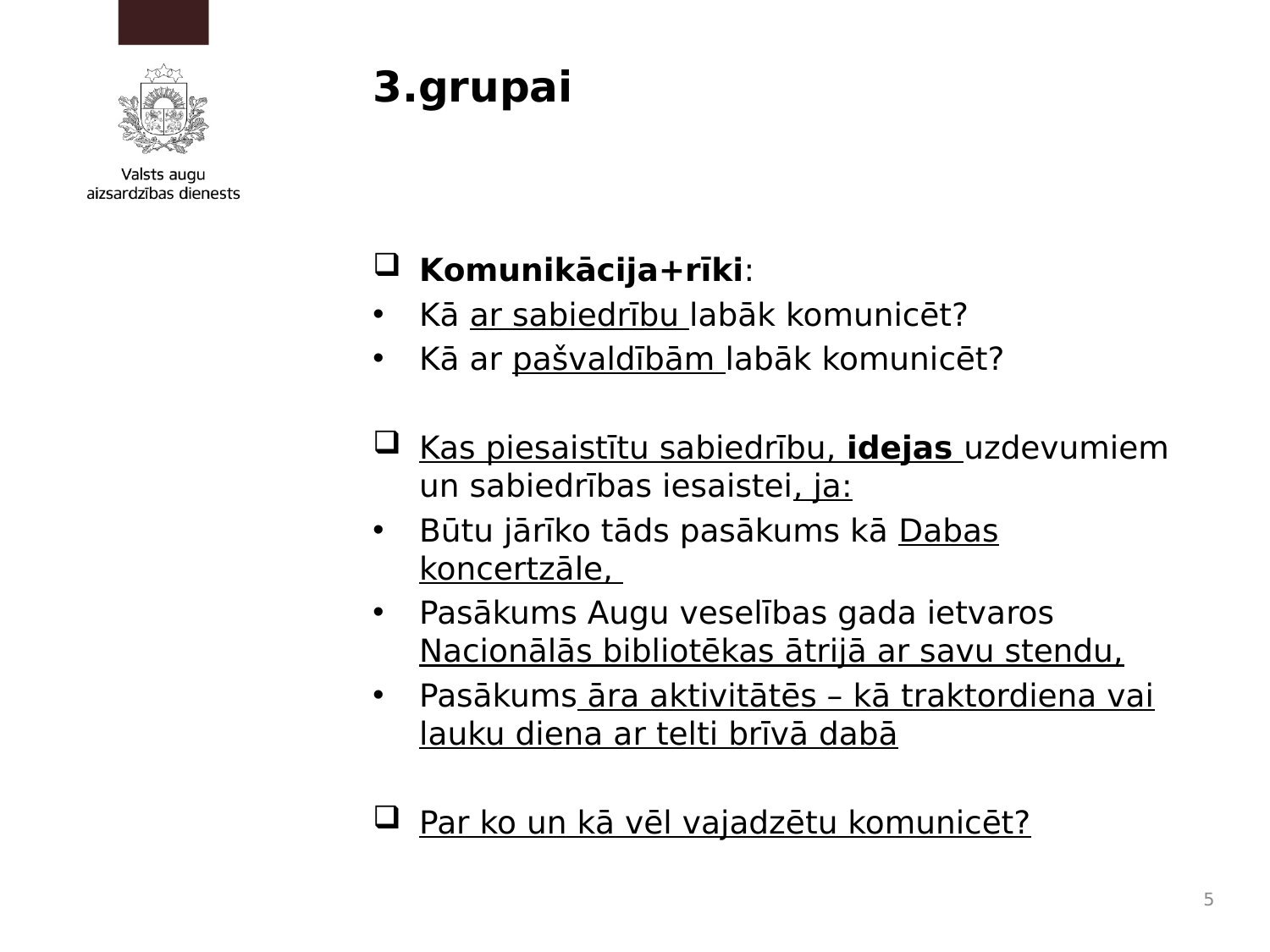

# 3.grupai
Komunikācija+rīki:
Kā ar sabiedrību labāk komunicēt?
Kā ar pašvaldībām labāk komunicēt?

Kas piesaistītu sabiedrību, idejas uzdevumiem un sabiedrības iesaistei, ja:
Būtu jārīko tāds pasākums kā Dabas koncertzāle,
Pasākums Augu veselības gada ietvaros Nacionālās bibliotēkas ātrijā ar savu stendu,
Pasākums āra aktivitātēs – kā traktordiena vai lauku diena ar telti brīvā dabā

Par ko un kā vēl vajadzētu komunicēt?

5